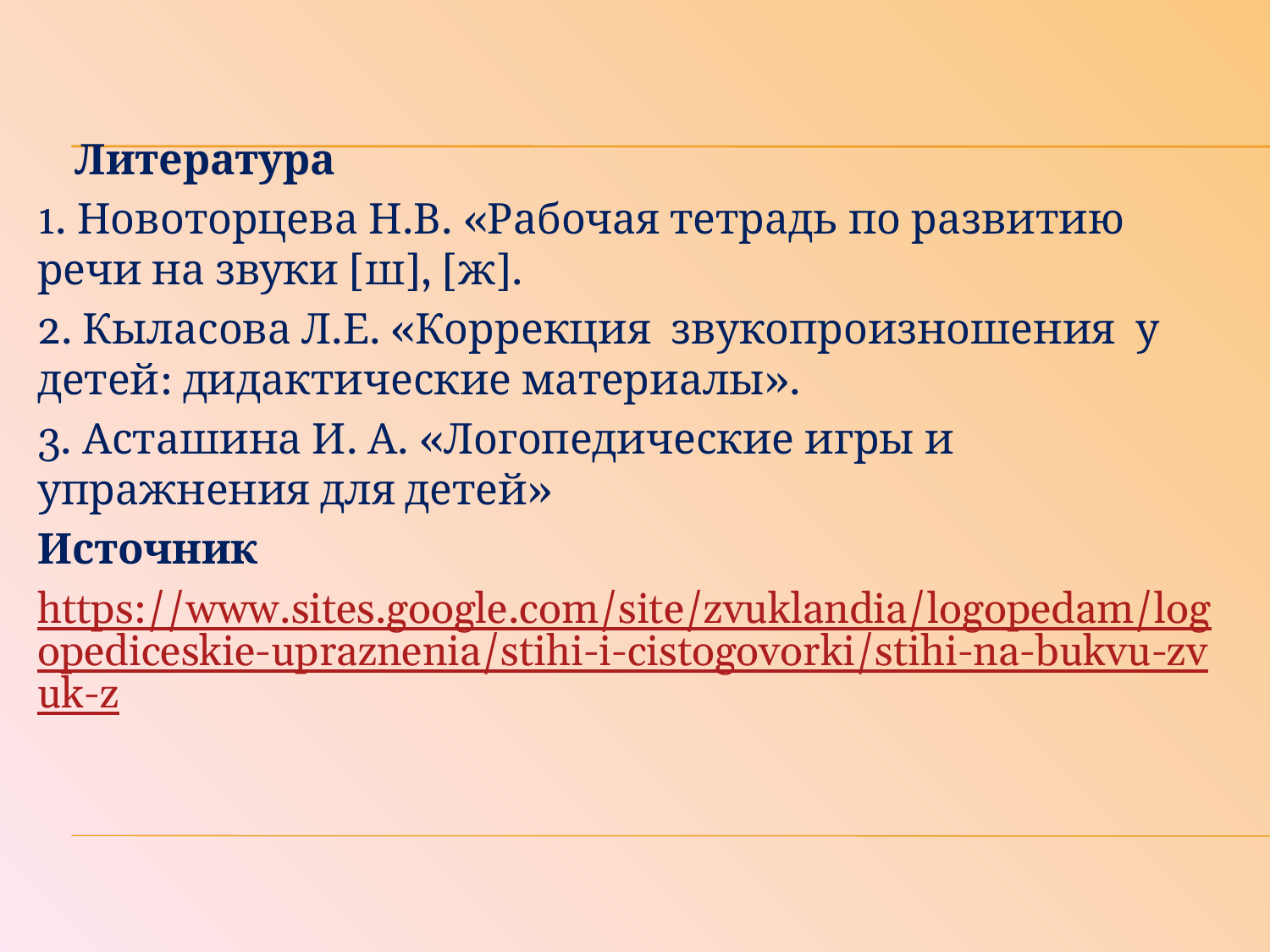

Литература
1. Новоторцева Н.В. «Рабочая тетрадь по развитию речи на звуки [ш], [ж].
2. Кыласова Л.Е. «Коррекция  звукопроизношения  у детей: дидактические материалы».
3. Асташина И. А. «Логопедические игры и упражнения для детей»
Источник
https://www.sites.google.com/site/zvuklandia/logopedam/logopediceskie-upraznenia/stihi-i-cistogovorki/stihi-na-bukvu-zvuk-z